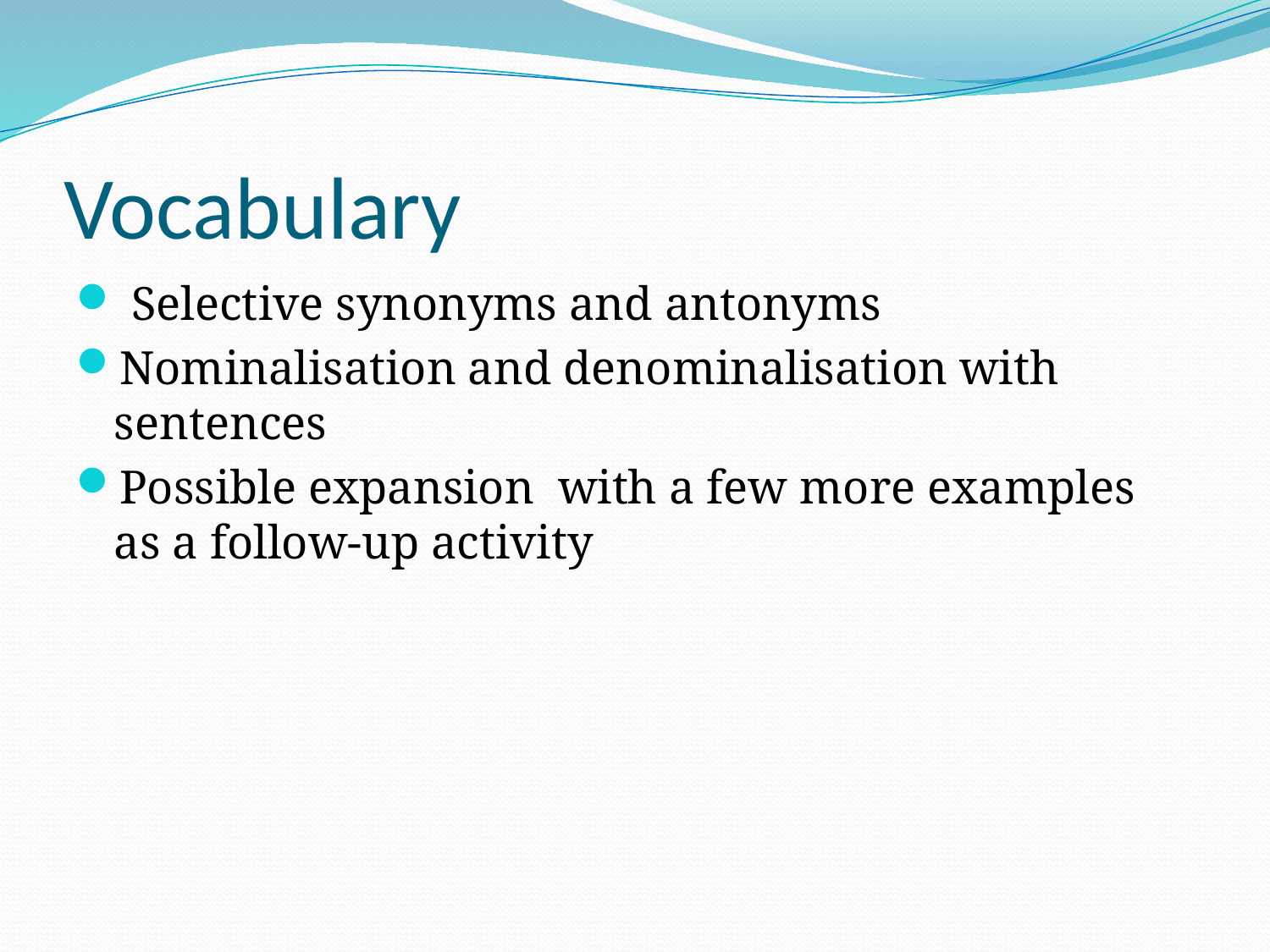

# Vocabulary
 Selective synonyms and antonyms
Nominalisation and denominalisation with sentences
Possible expansion  with a few more examples as a follow-up activity